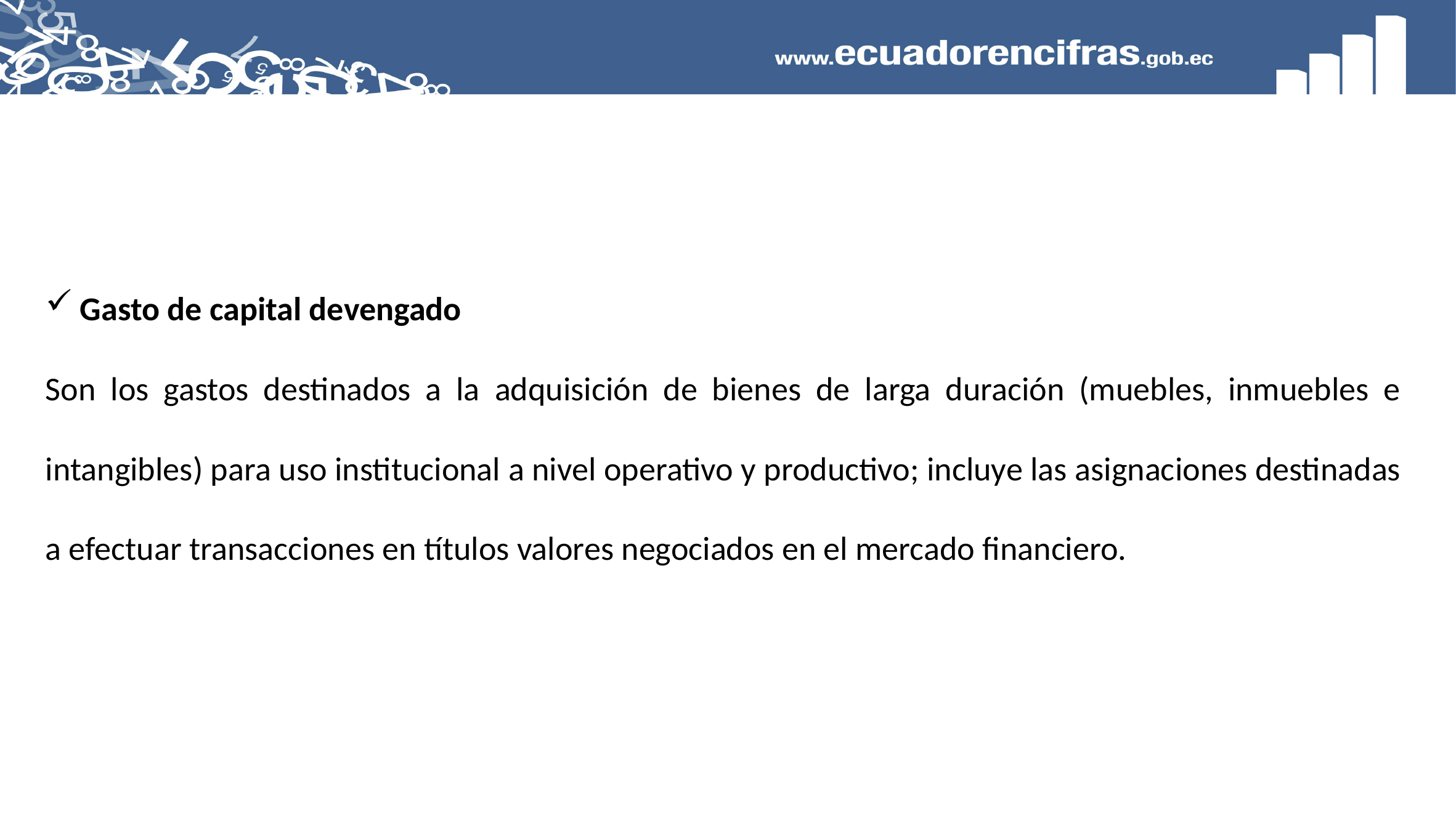

Gasto de capital devengado
Son los gastos destinados a la adquisición de bienes de larga duración (muebles, inmuebles e intangibles) para uso institucional a nivel operativo y productivo; incluye las asignaciones destinadas a efectuar transacciones en títulos valores negociados en el mercado financiero.